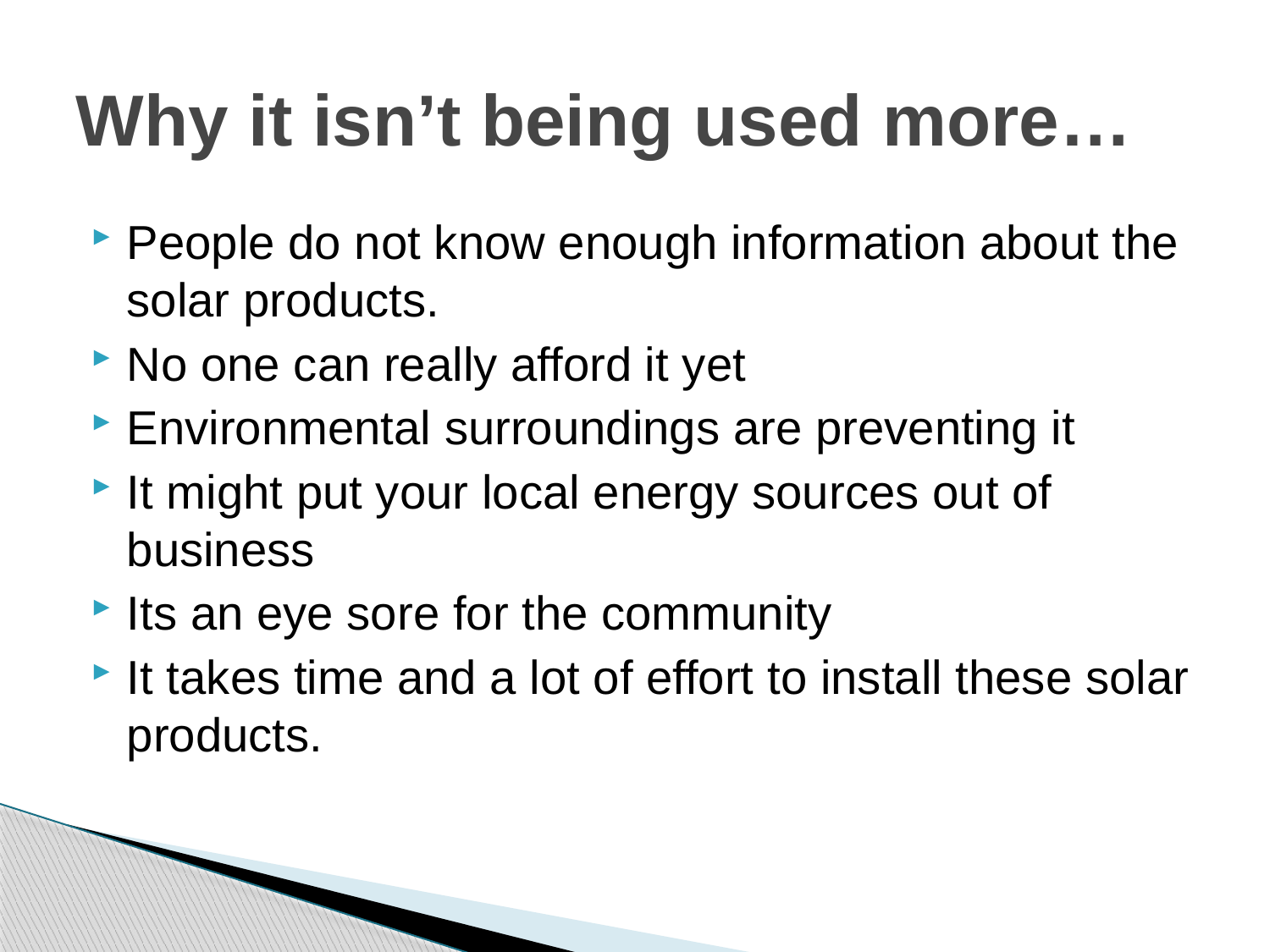

# Why it isn’t being used more…
People do not know enough information about the solar products.
No one can really afford it yet
Environmental surroundings are preventing it
It might put your local energy sources out of business
Its an eye sore for the community
It takes time and a lot of effort to install these solar products.